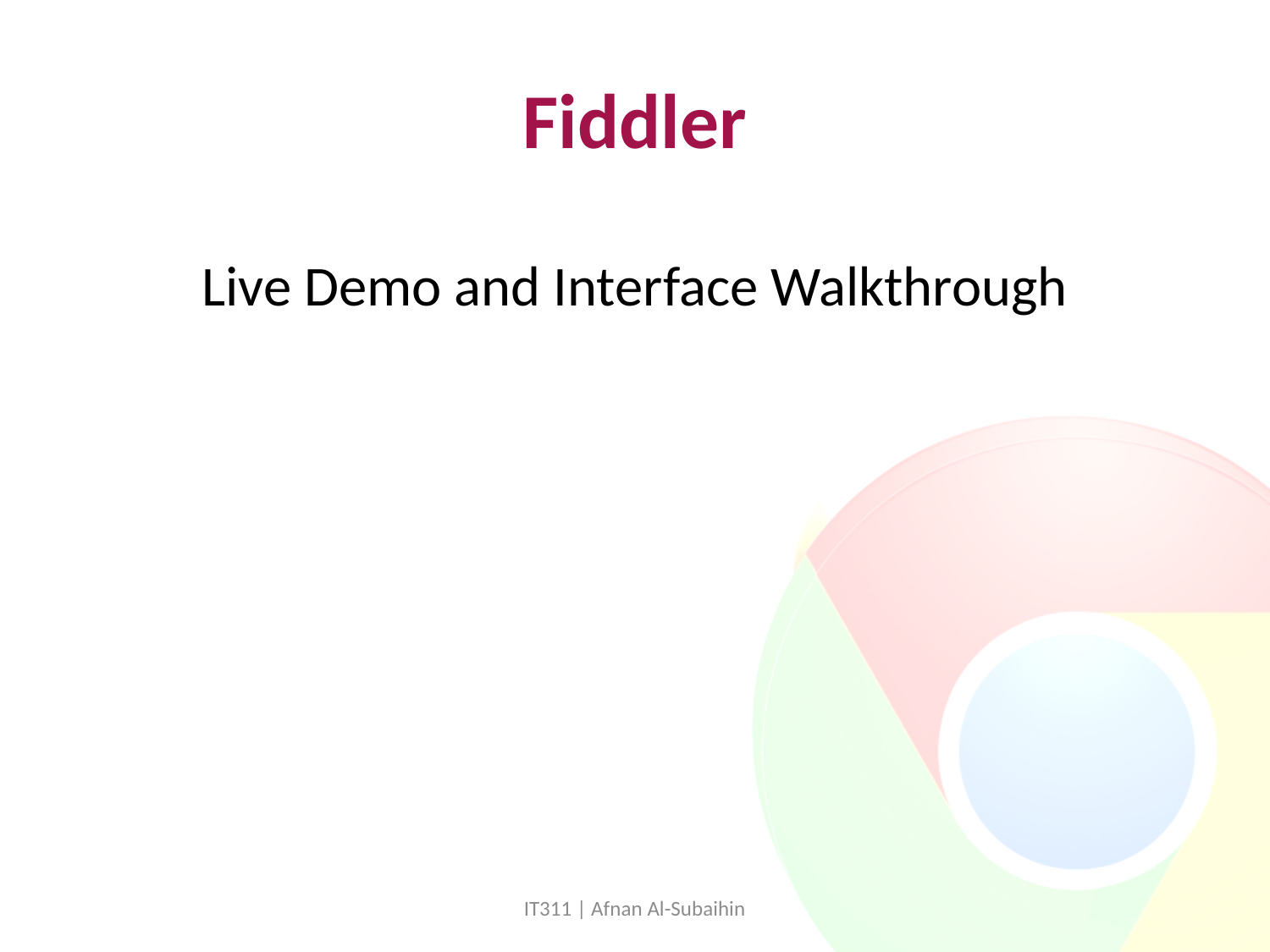

# Fiddler
Live Demo and Interface Walkthrough

IT311 | Afnan Al-Subaihin